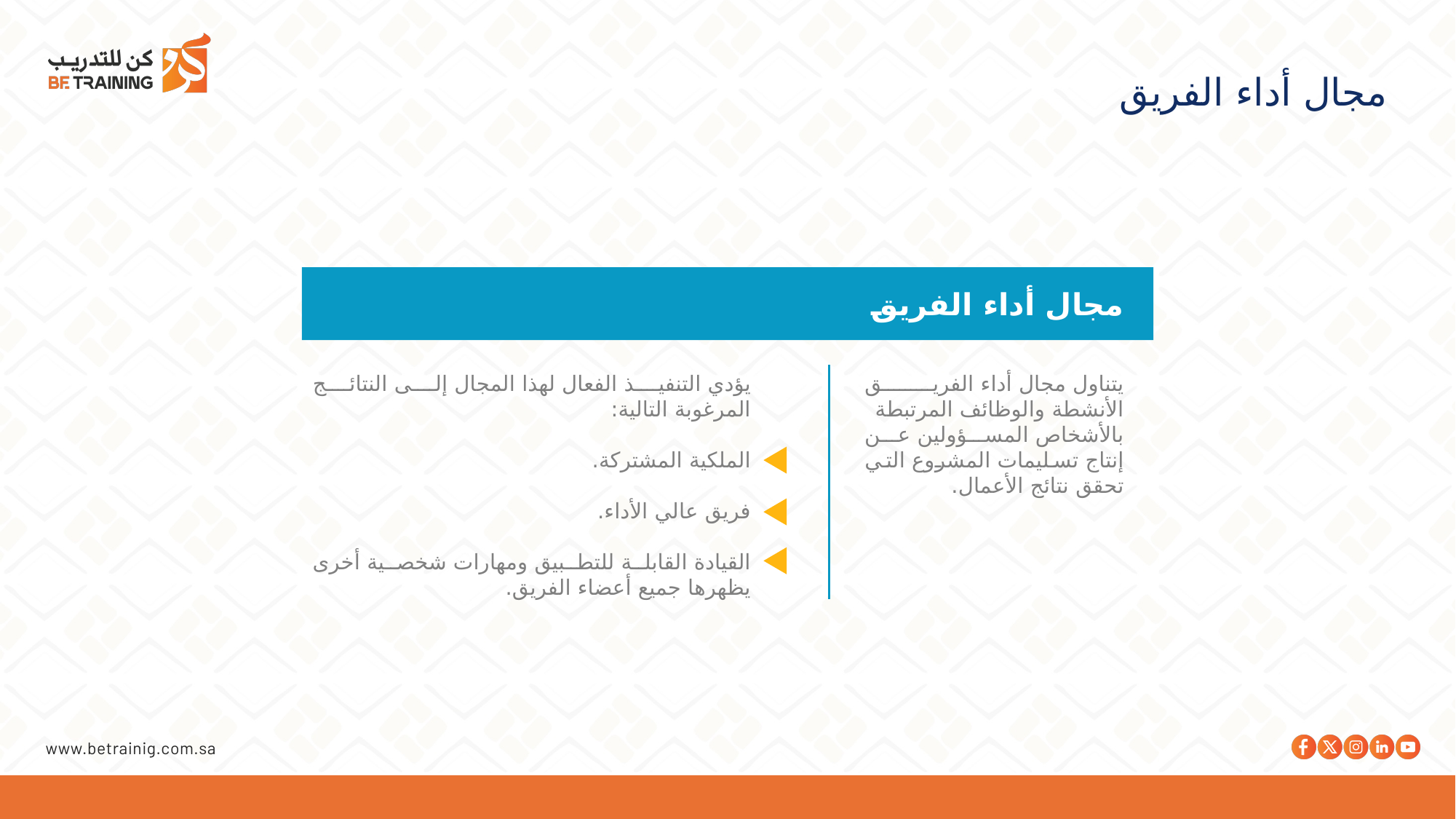

مجال أداء الفريق

مجال أداء الفريق
يؤدي التنفيذ الفعال لهذا المجال إلى النتائج المرغوبة التالية:

الملكية المشتركة.

فريق عالي الأداء.

القيادة القابلة للتطبيق ومهارات شخصية أخرى يظهرها جميع أعضاء الفريق.
يتناول مجال أداء الفريق الأنشطة والوظائف المرتبطة
بالأشخاص المسؤولين عن إنتاج تسليمات المشروع التي تحقق نتائج الأعمال.